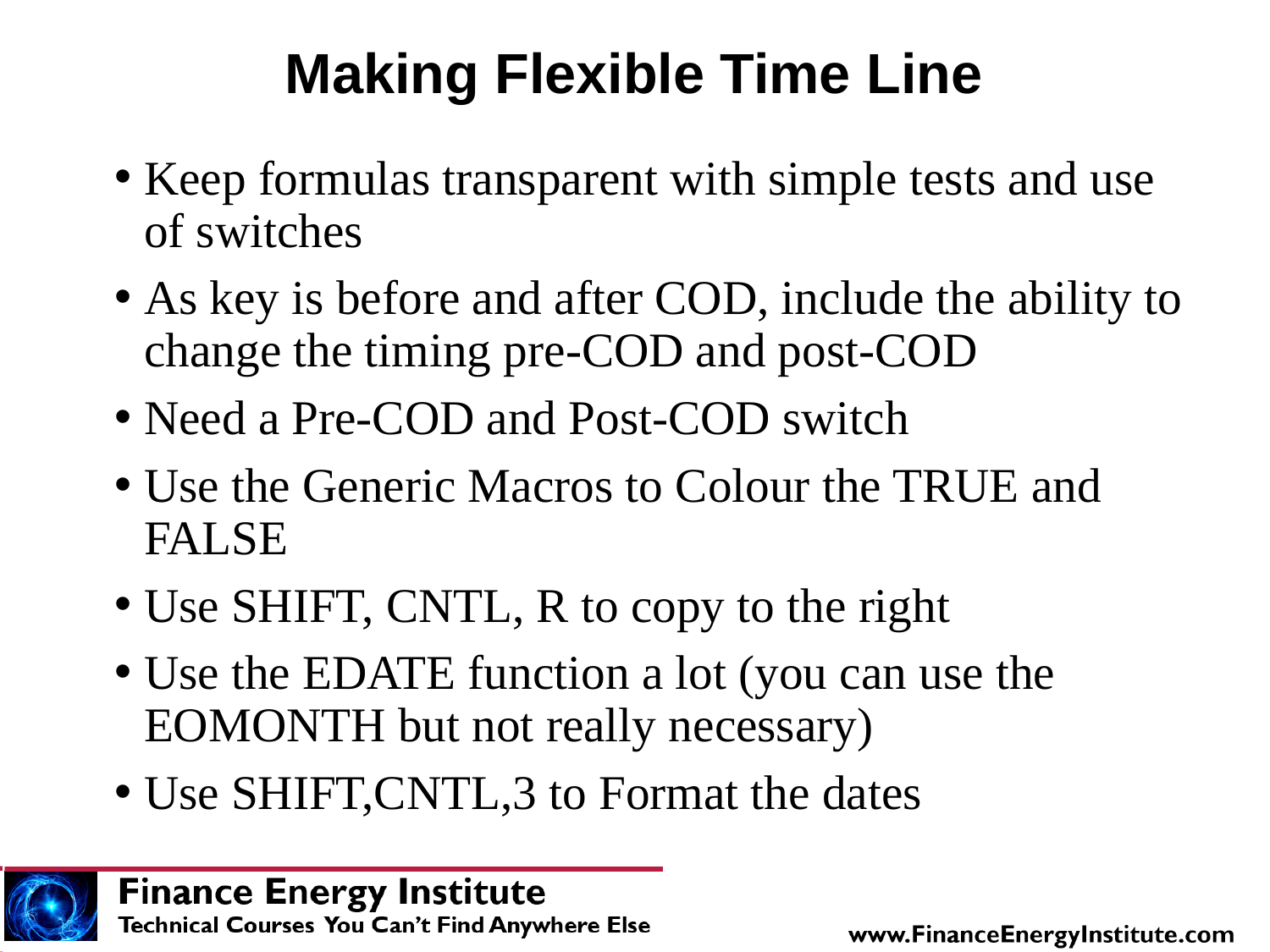

# Making Flexible Time Line
Keep formulas transparent with simple tests and use of switches
As key is before and after COD, include the ability to change the timing pre-COD and post-COD
Need a Pre-COD and Post-COD switch
Use the Generic Macros to Colour the TRUE and FALSE
Use SHIFT, CNTL, R to copy to the right
Use the EDATE function a lot (you can use the EOMONTH but not really necessary)
Use SHIFT,CNTL,3 to Format the dates